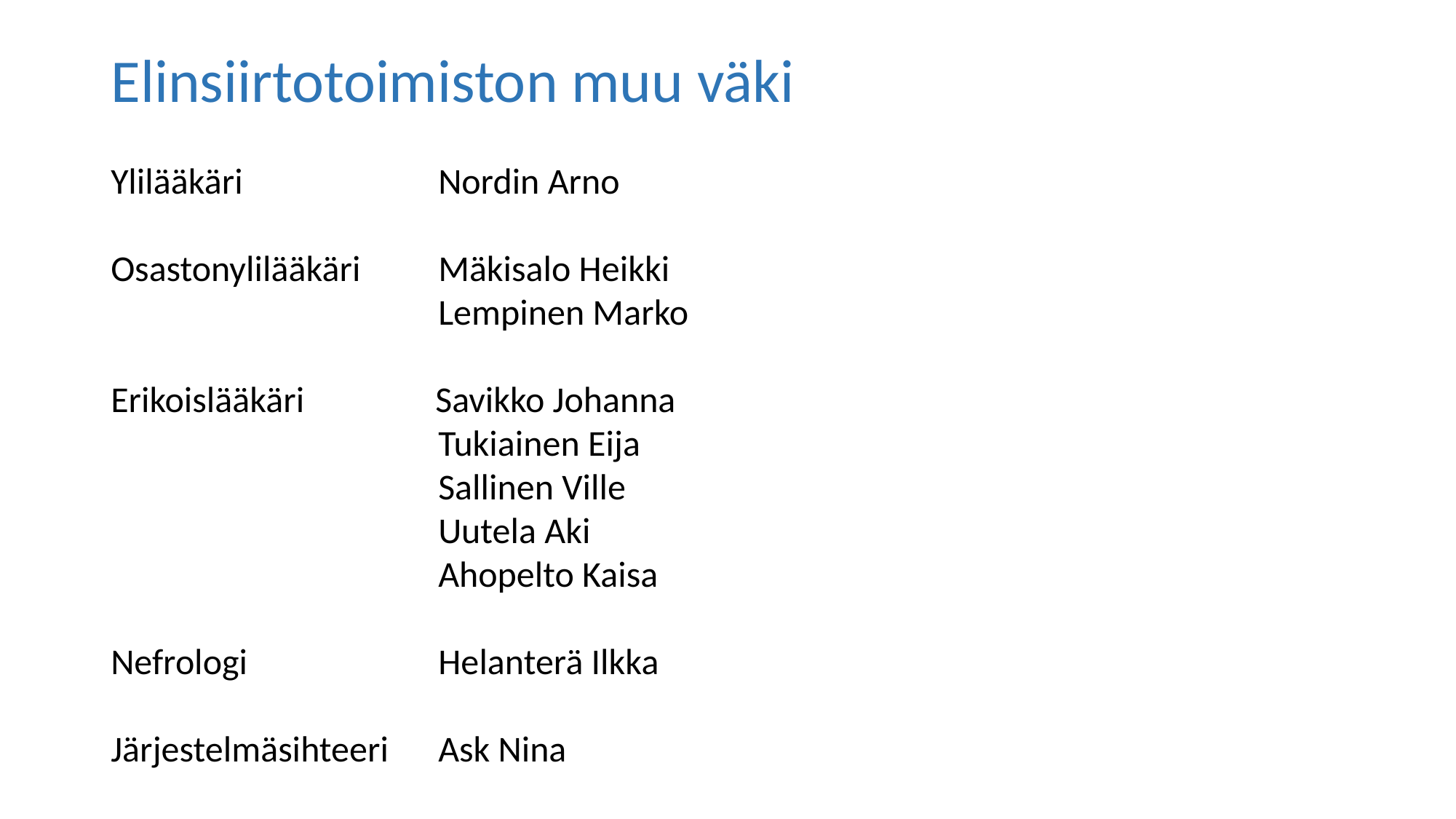

# Elinsiirtotoimiston muu väki
Ylilääkäri 		Nordin Arno

Osastonylilääkäri 	Mäkisalo Heikki
			Lempinen Marko

Erikoislääkäri                Savikko Johanna
			Tukiainen Eija
			Sallinen Ville
			Uutela Aki
			Ahopelto Kaisa

Nefrologi 		Helanterä Ilkka

Järjestelmäsihteeri 	Ask Nina